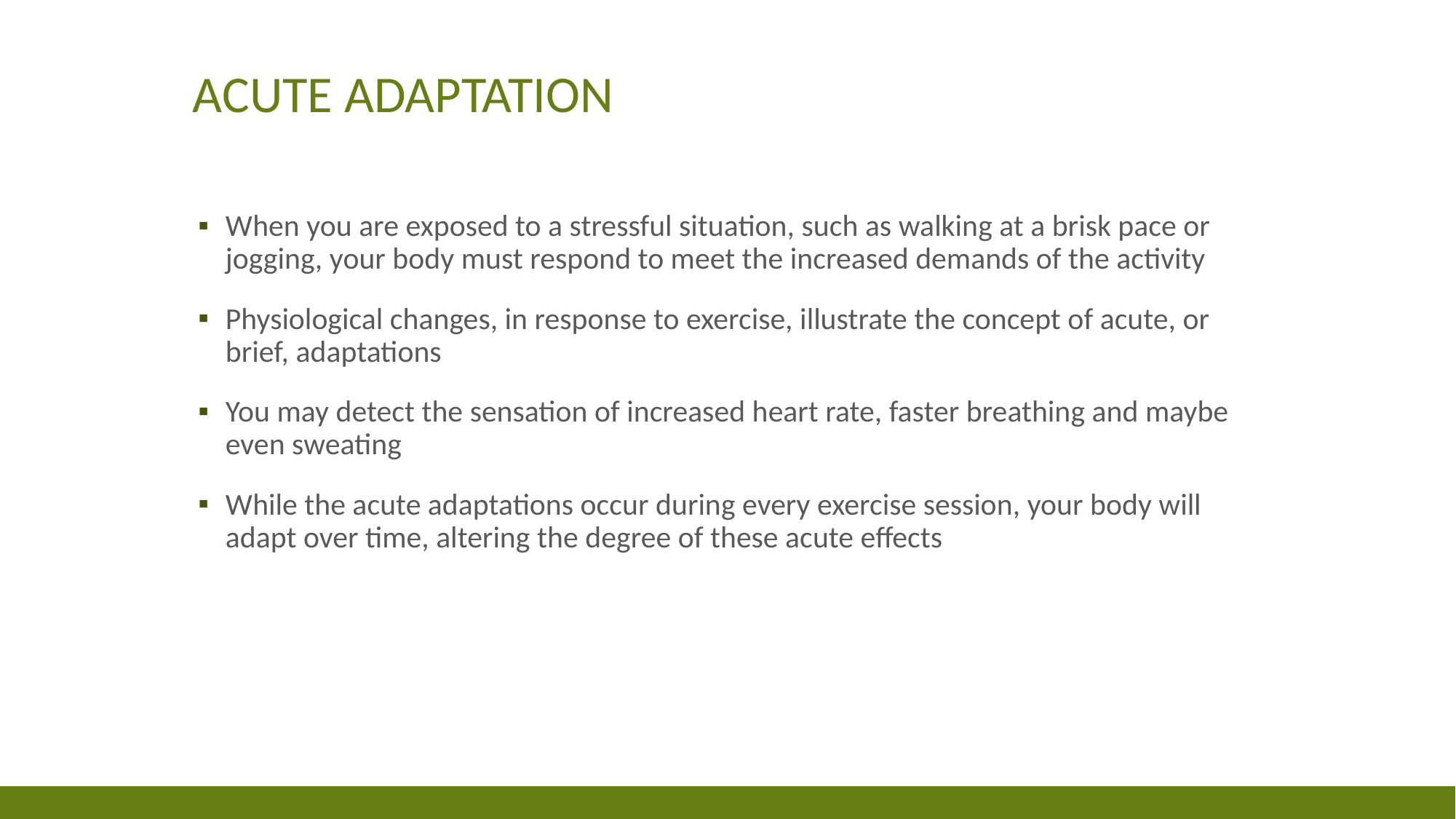

# Acute Adaptation
When you are exposed to a stressful situation, such as walking at a brisk pace or jogging, your body must respond to meet the increased demands of the activity
Physiological changes, in response to exercise, illustrate the concept of acute, or brief, adaptations
You may detect the sensation of increased heart rate, faster breathing and maybe even sweating
While the acute adaptations occur during every exercise session, your body will adapt over time, altering the degree of these acute effects